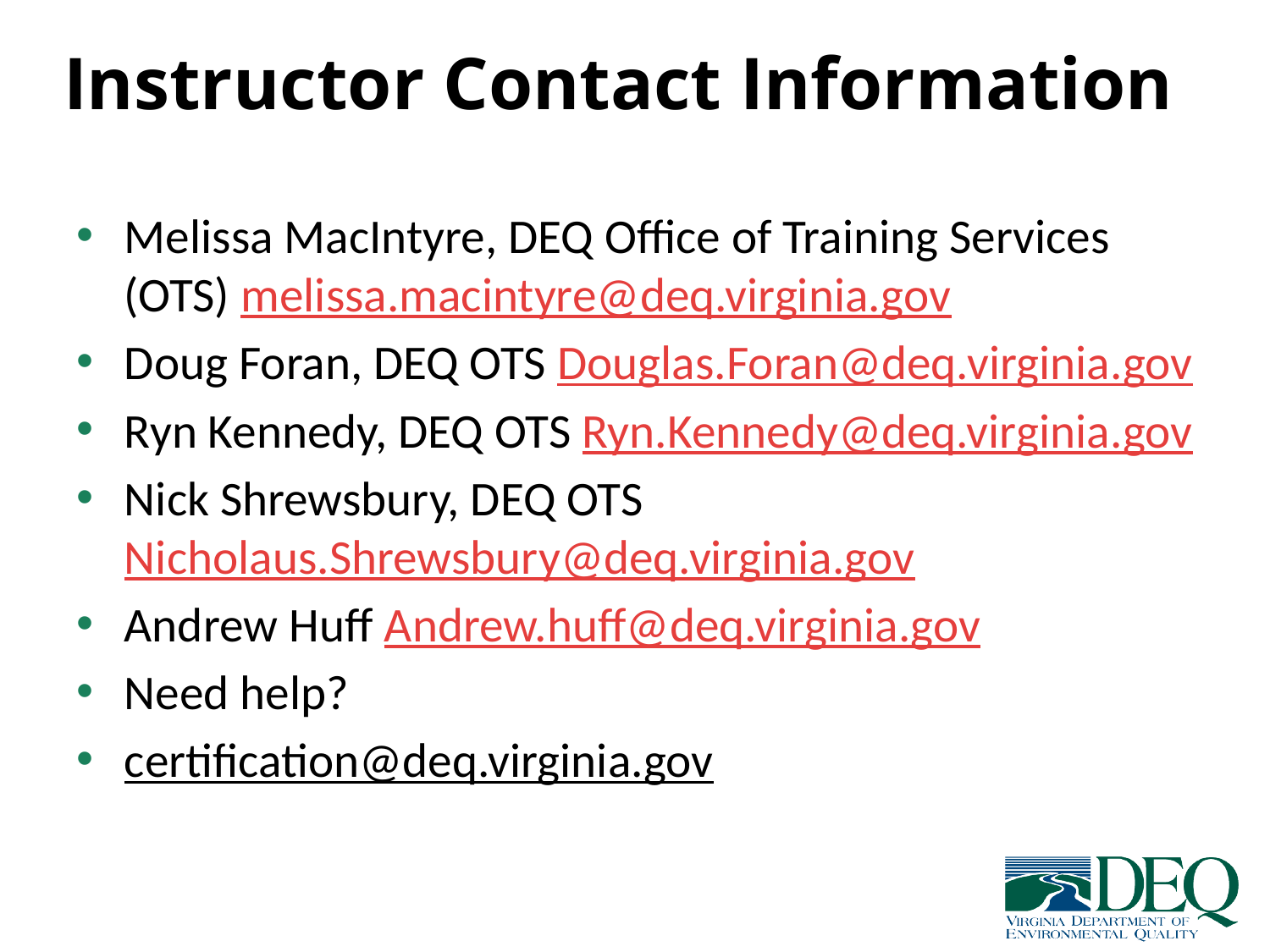

# Instructor Contact Information
Melissa MacIntyre, DEQ Office of Training Services (OTS) melissa.macintyre@deq.virginia.gov
Doug Foran, DEQ OTS Douglas.Foran@deq.virginia.gov
Ryn Kennedy, DEQ OTS Ryn.Kennedy@deq.virginia.gov
Nick Shrewsbury, DEQ OTS Nicholaus.Shrewsbury@deq.virginia.gov
Andrew Huff Andrew.huff@deq.virginia.gov
Need help?
certification@deq.virginia.gov